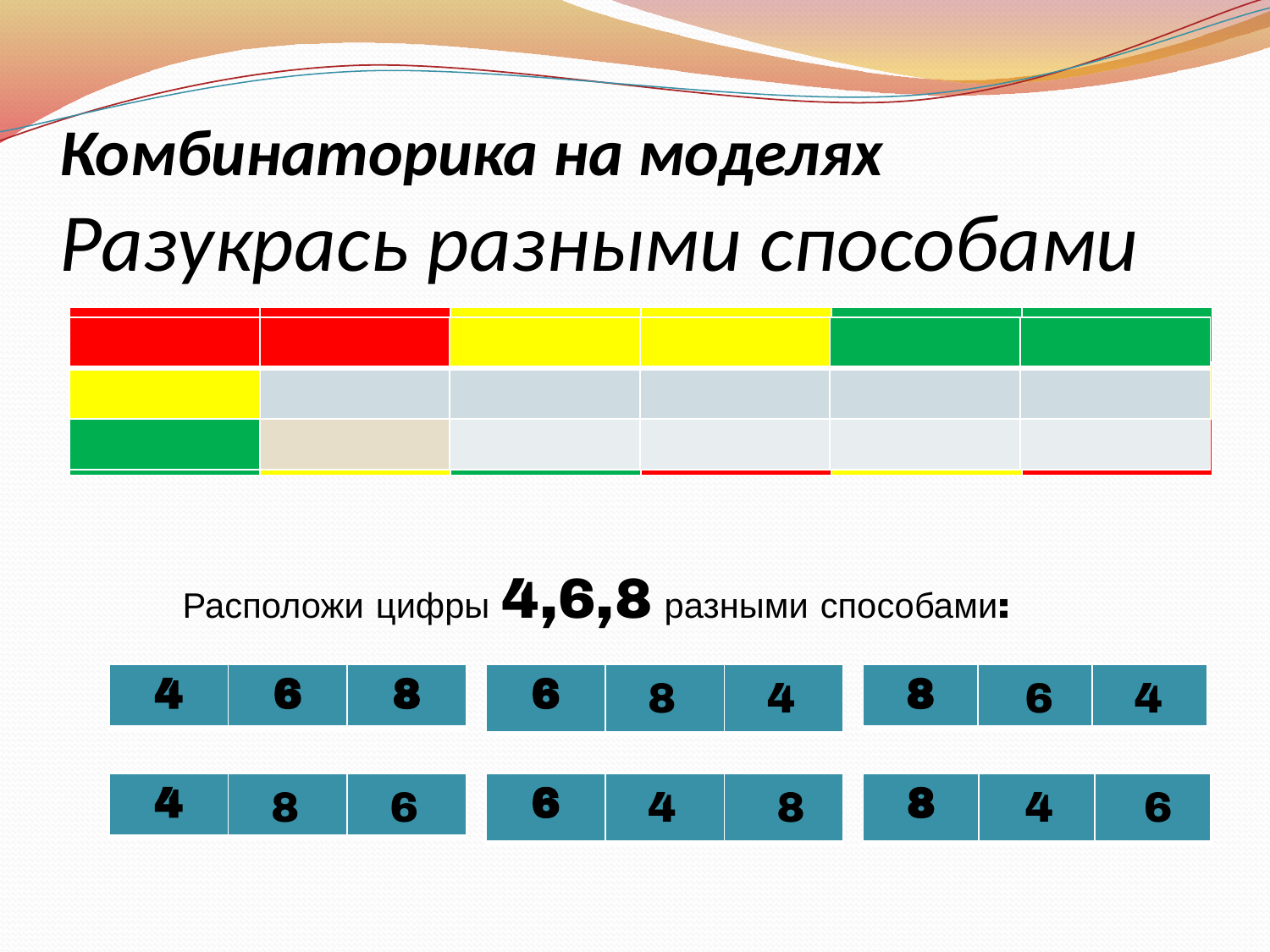

# Комбинаторика на моделях Разукрась разными способами
|  |  |  |  |  |  |
| --- | --- | --- | --- | --- | --- |
|  |  |  |  |  |  |
|  |  |  |  |  |  |
|  |  |  |  |  |  |
| --- | --- | --- | --- | --- | --- |
|  |  |  |  |  |  |
|  |  |  |  |  |  |
Расположи цифры 4,6,8 разными способами:
| 4 | 6 | 8 |
| --- | --- | --- |
| 6 |  |  |
| --- | --- | --- |
8
4
| 8 |  |  |
| --- | --- | --- |
6
4
| 4 |  |  |
| --- | --- | --- |
8
6
| 6 |  |  |
| --- | --- | --- |
4
8
| 8 |  |  |
| --- | --- | --- |
4
6